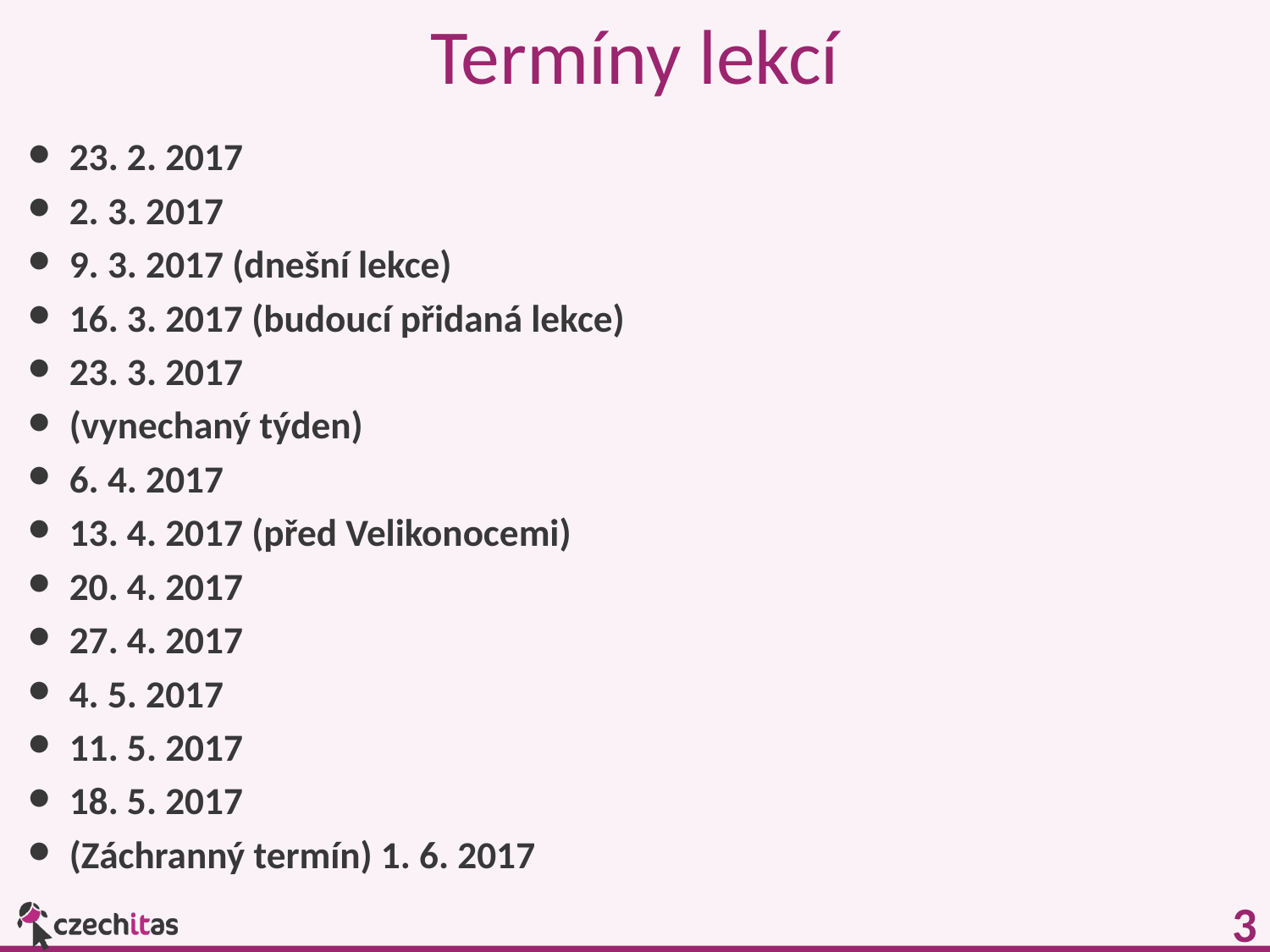

# Termíny lekcí
23. 2. 2017
2. 3. 2017
9. 3. 2017 (dnešní lekce)
16. 3. 2017 (budoucí přidaná lekce)
23. 3. 2017
(vynechaný týden)
6. 4. 2017
13. 4. 2017 (před Velikonocemi)
20. 4. 2017
27. 4. 2017
4. 5. 2017
11. 5. 2017
18. 5. 2017
(Záchranný termín) 1. 6. 2017
3